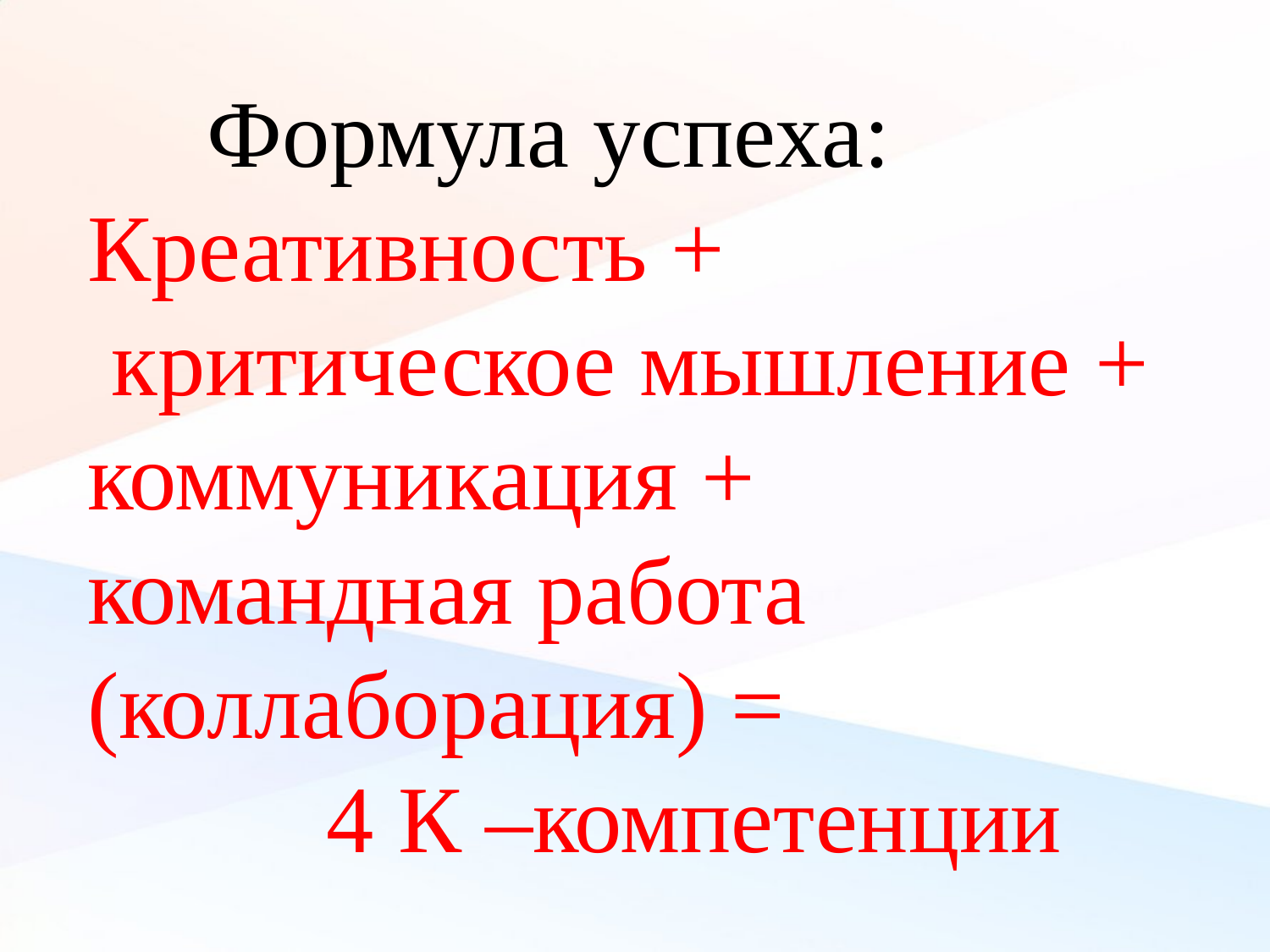

Формула успеха:
Креативность +
 критическое мышление + коммуникация +
командная работа (коллаборация) =
          4 К –компетенции